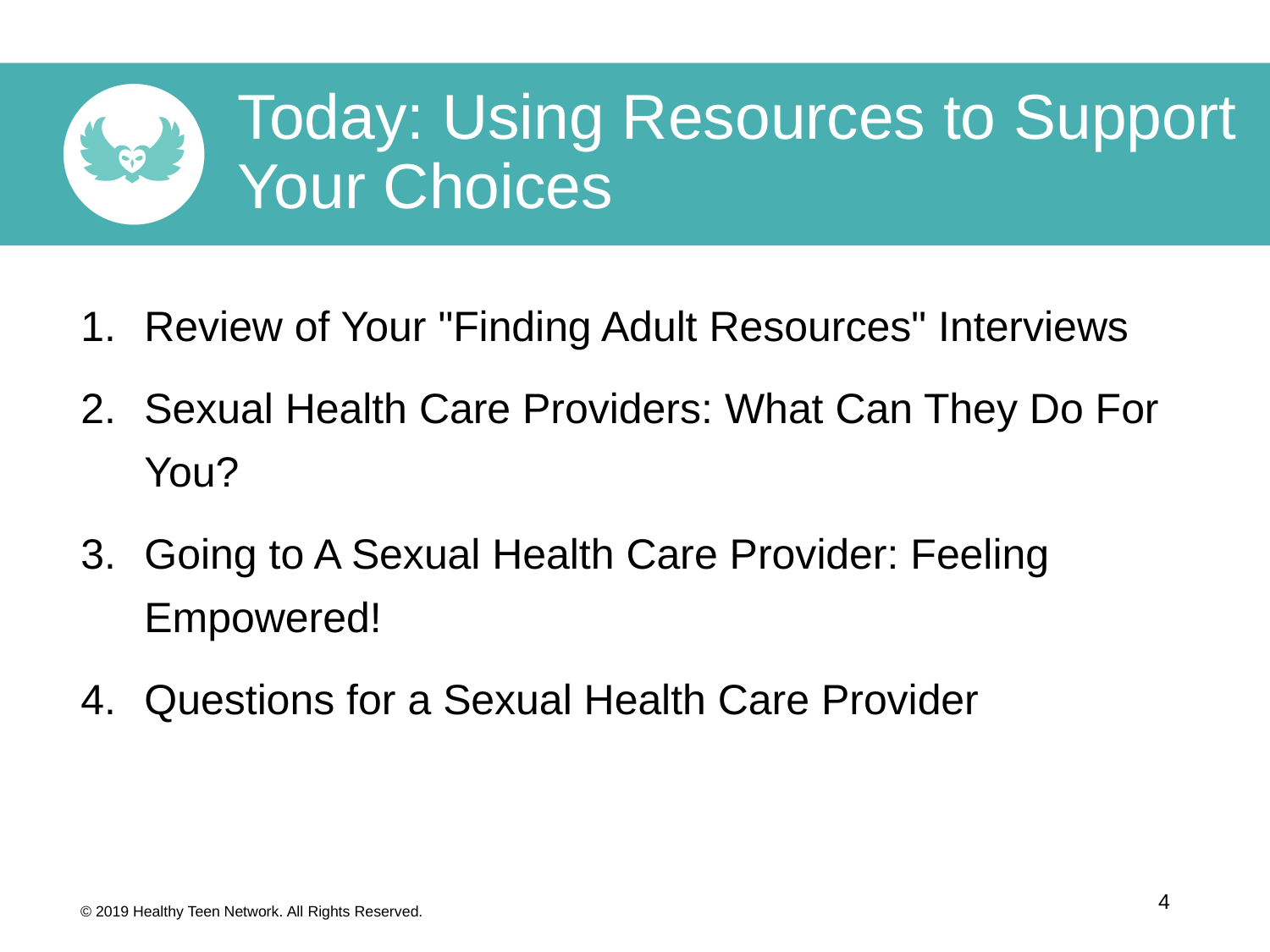

Today: Using Resources to Support Your Choices
Review of Your "Finding Adult Resources" Interviews
Sexual Health Care Providers: What Can They Do For You?
Going to A Sexual Health Care Provider: Feeling Empowered!
Questions for a Sexual Health Care Provider